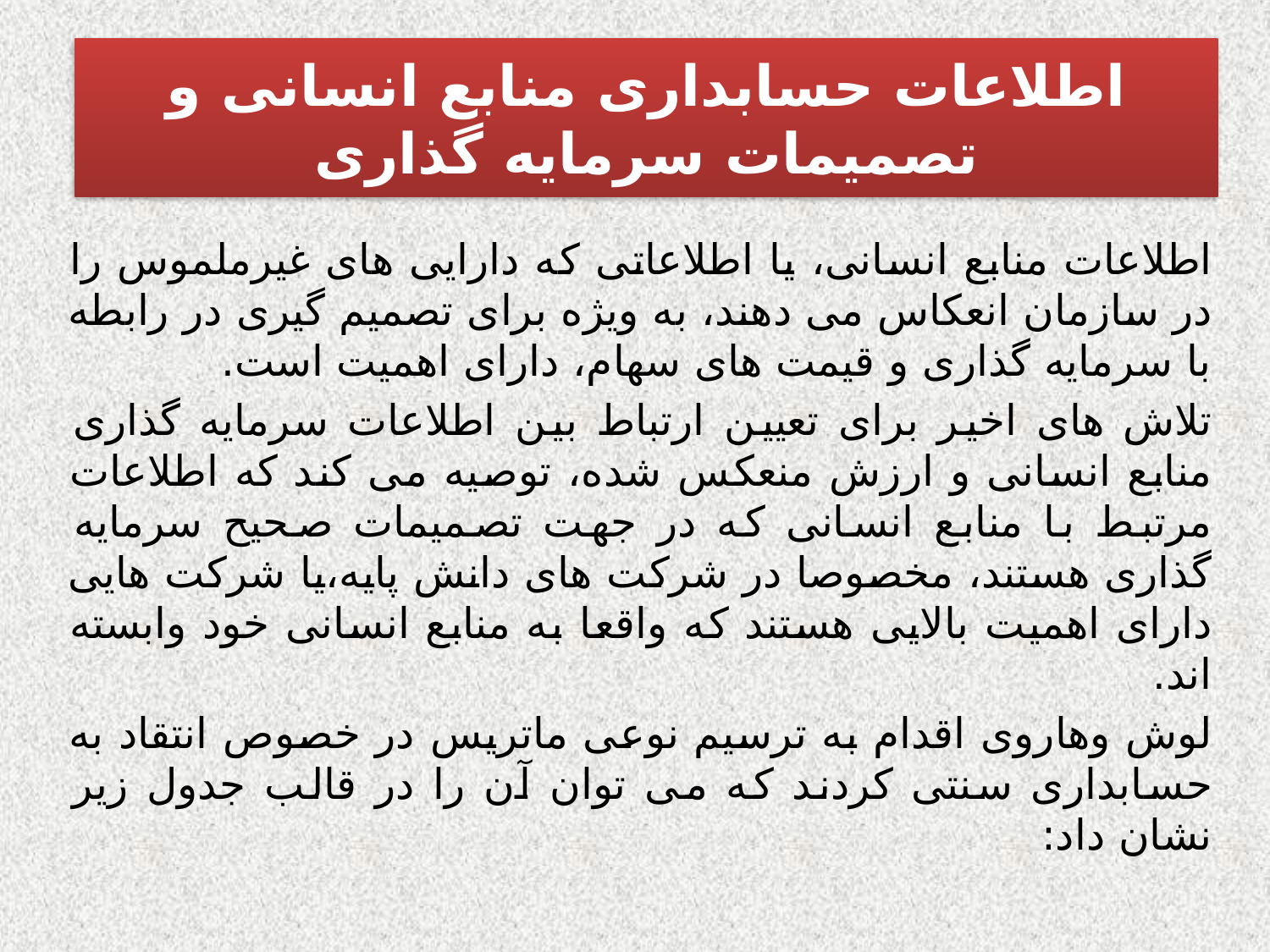

اطلاعات حسابداری منابع انسانی و تصمیمات سرمایه گذاری
اطلاعات منابع انسانی، یا اطلاعاتی که دارایی های غیرملموس را در سازمان انعکاس می دهند، به ویژه برای تصمیم گیری در رابطه با سرمایه گذاری و قیمت های سهام، دارای اهمیت است.
تلاش های اخیر برای تعیین ارتباط بین اطلاعات سرمایه گذاری منابع انسانی و ارزش منعکس شده، توصیه می کند که اطلاعات مرتبط با منابع انسانی که در جهت تصمیمات صحیح سرمایه گذاری هستند، مخصوصا در شرکت های دانش پایه،یا شرکت هایی دارای اهمیت بالایی هستند که واقعا به منابع انسانی خود وابسته اند.
لوش وهاروی اقدام به ترسیم نوعی ماتریس در خصوص انتقاد به حسابداری سنتی کردند که می توان آن را در قالب جدول زیر نشان داد: